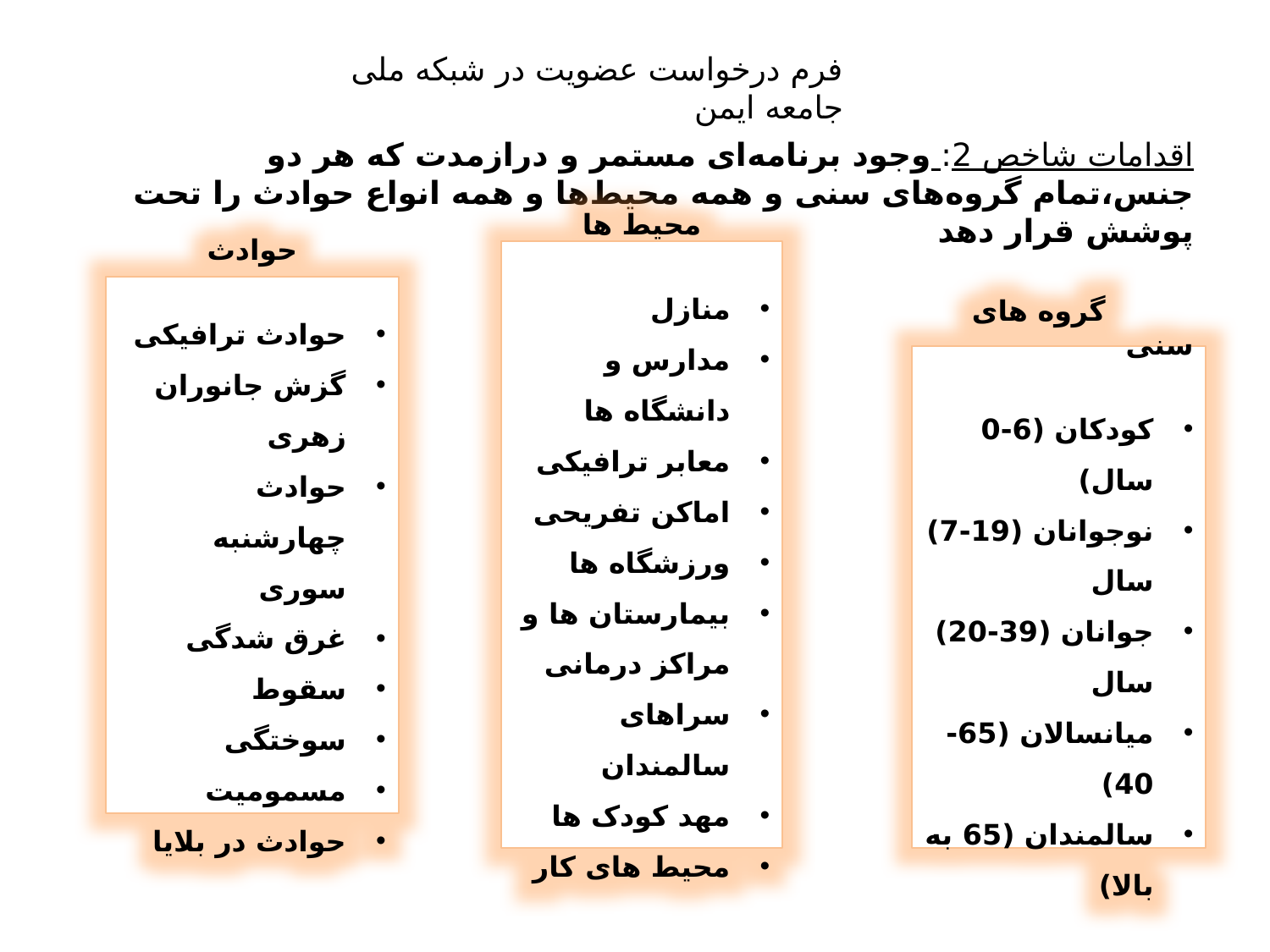

فرم درخواست عضویت در شبکه ملی جامعه ایمن
اقدامات شاخص 2: وجود برنامه‌ای مستمر و درازمدت که هر دو جنس،تمام گروه‌های سنی و همه محیط‌ها و همه انواع حوادث را تحت پوشش قرار دهد

محیط ها

منازل
مدارس و دانشگاه ها
معابر ترافیکی
اماکن تفریحی
ورزشگاه ها
بیمارستان ها و مراکز درمانی
سراهای سالمندان
مهد کودک ها
محیط های کار
حوادث

حوادث ترافیکی
گزش جانوران زهری
حوادث چهارشنبه سوری
غرق شدگی
سقوط
سوختگی
مسمومیت
حوادث در بلایا
         گروه های سنی

کودکان (6-0 سال)
نوجوانان (19-7) سال
جوانان (39-20) سال
میانسالان (65-40)
سالمندان (65 به بالا)